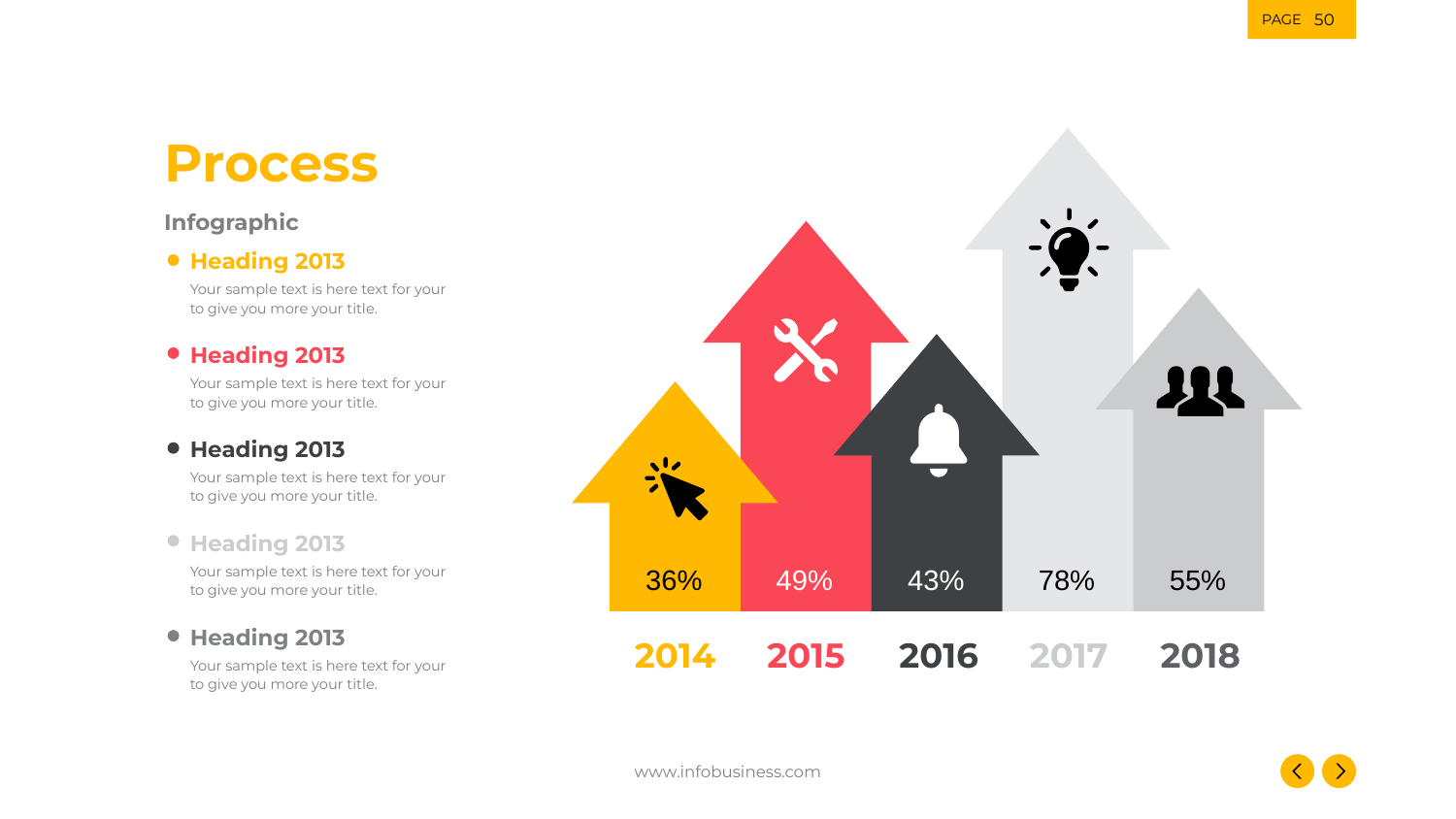

50

Process
Infographic

Heading 2013

Your sample text is here text for your
to give you more your title.

Heading 2013

Your sample text is here text for your
to give you more your title.

Heading 2013

Your sample text is here text for your
to give you more your title.
Heading 2013

Your sample text is here text for your
to give you more your title.
36%
49%
43%
78%
55%
Heading 2013
2014
2015
2016
2017
2018

Your sample text is here text for your
to give you more your title.
www.infobusiness.com